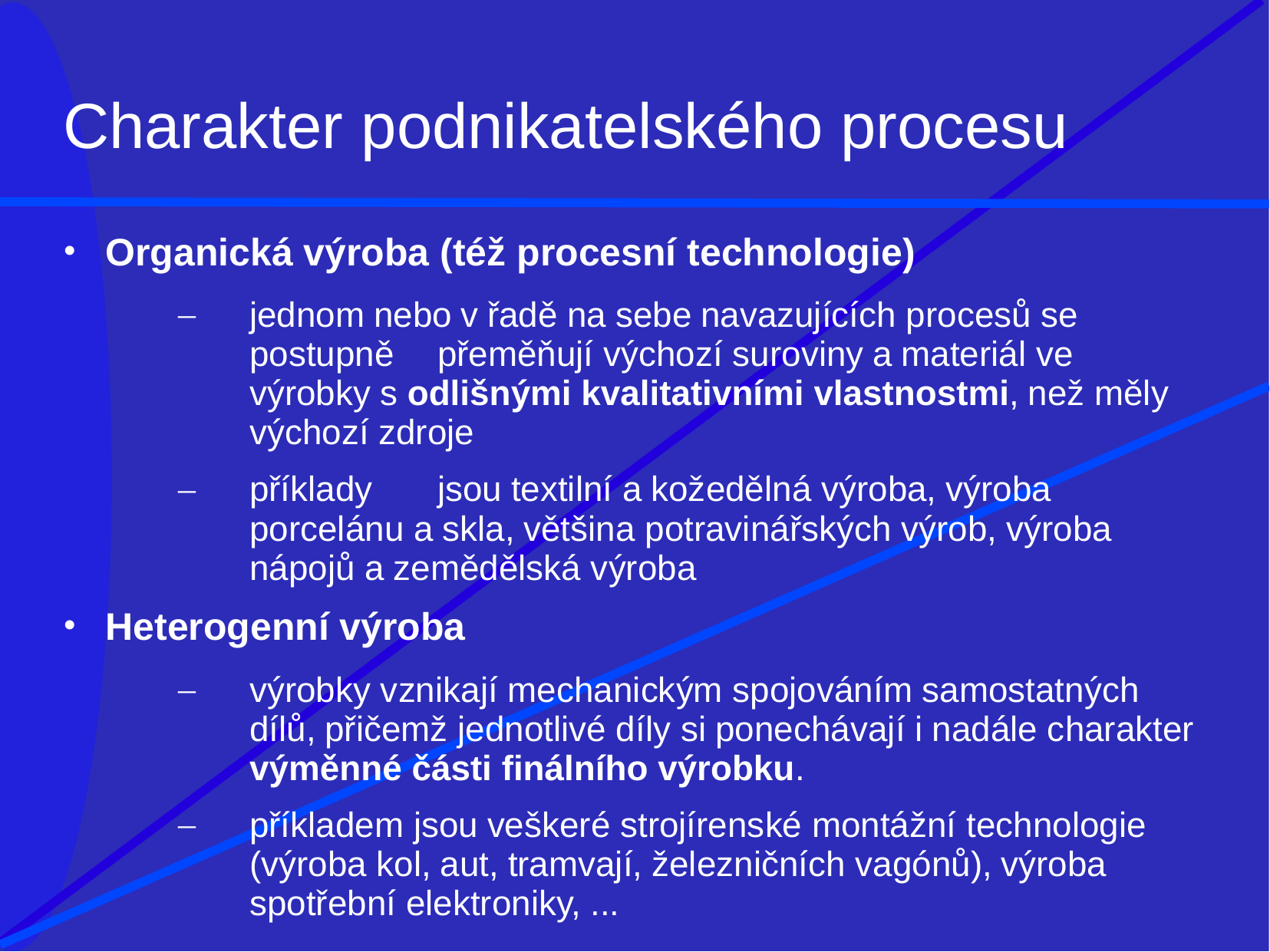

# Charakter podnikatelského procesu
Organická výroba (též procesní technologie)
jednom nebo v řadě na sebe navazujících procesů se postupně	přeměňují výchozí suroviny a materiál ve výrobky s odlišnými kvalitativními vlastnostmi, než měly výchozí zdroje
příklady	jsou textilní a kožedělná výroba, výroba porcelánu a skla, většina potravinářských výrob, výroba nápojů a zemědělská výroba
Heterogenní výroba
výrobky vznikají mechanickým spojováním samostatných dílů, přičemž jednotlivé díly si ponechávají i nadále charakter výměnné části finálního výrobku.
příkladem jsou veškeré strojírenské montážní technologie (výroba kol, aut, tramvají, železničních vagónů), výroba spotřební elektroniky, ...